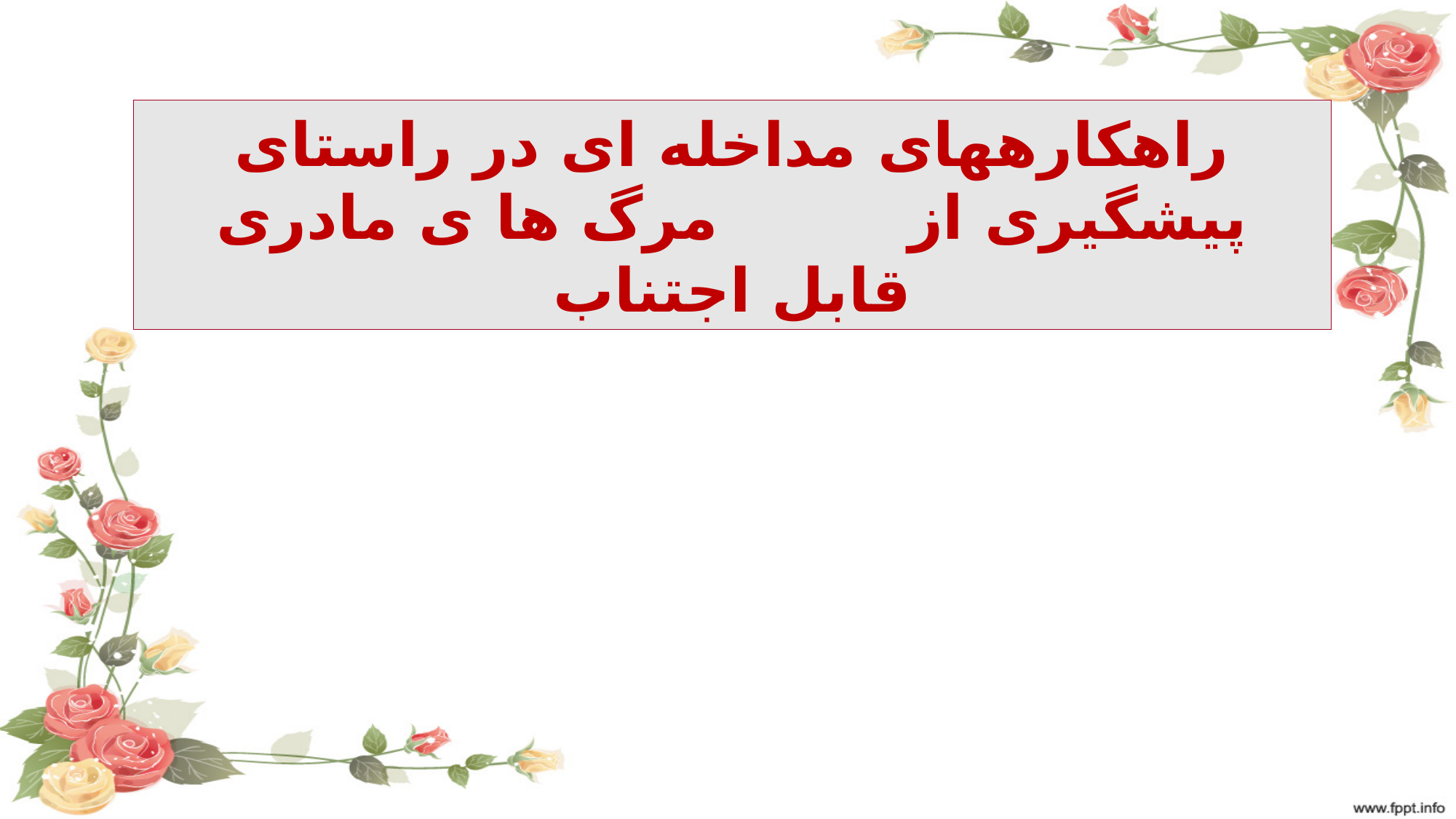

راهکارههای مداخله ای در راستای پیشگیری از         مرگ ها ی مادری قابل اجتناب